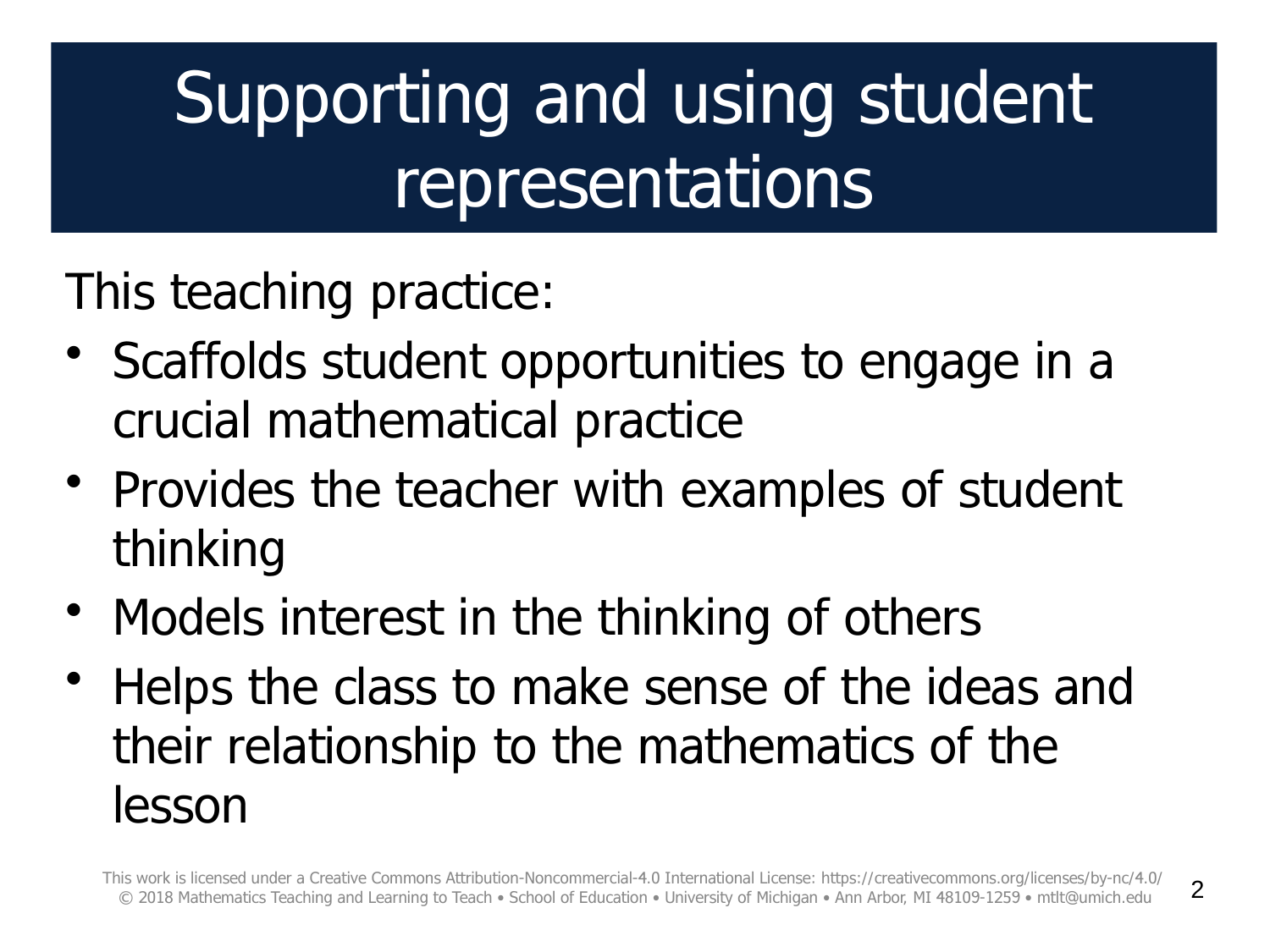

# Supporting and using student representations
This teaching practice:
Scaffolds student opportunities to engage in a crucial mathematical practice
Provides the teacher with examples of student thinking
Models interest in the thinking of others
Helps the class to make sense of the ideas and their relationship to the mathematics of the lesson
This work is licensed under a Creative Commons Attribution-Noncommercial-4.0 International License: https://creativecommons.org/licenses/by-nc/4.0/
© 2018 Mathematics Teaching and Learning to Teach • School of Education • University of Michigan • Ann Arbor, MI 48109-1259 • mtlt@umich.edu
2